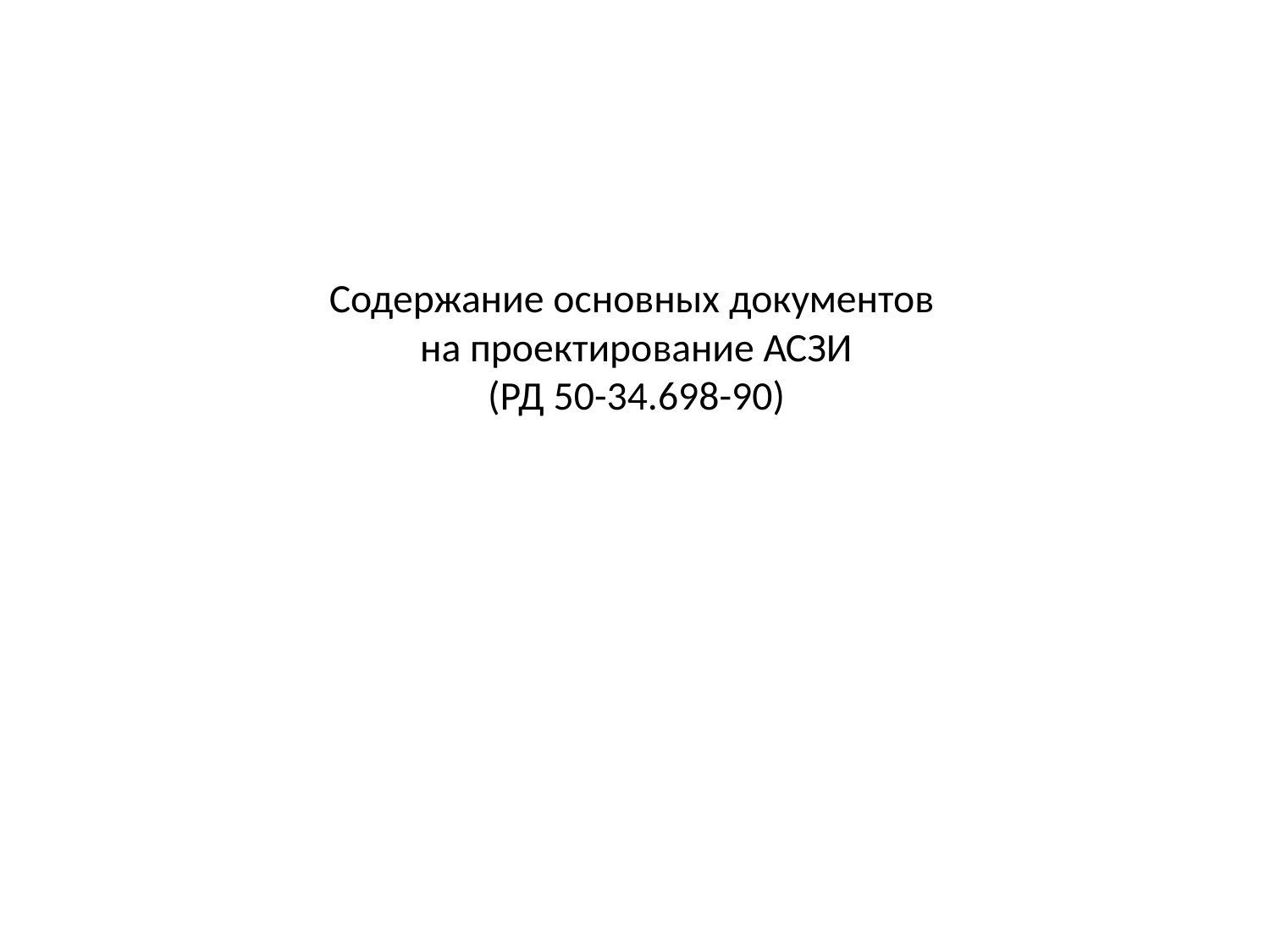

# Содержание основных документов на проектирование АСЗИ (РД 50-34.698-90)